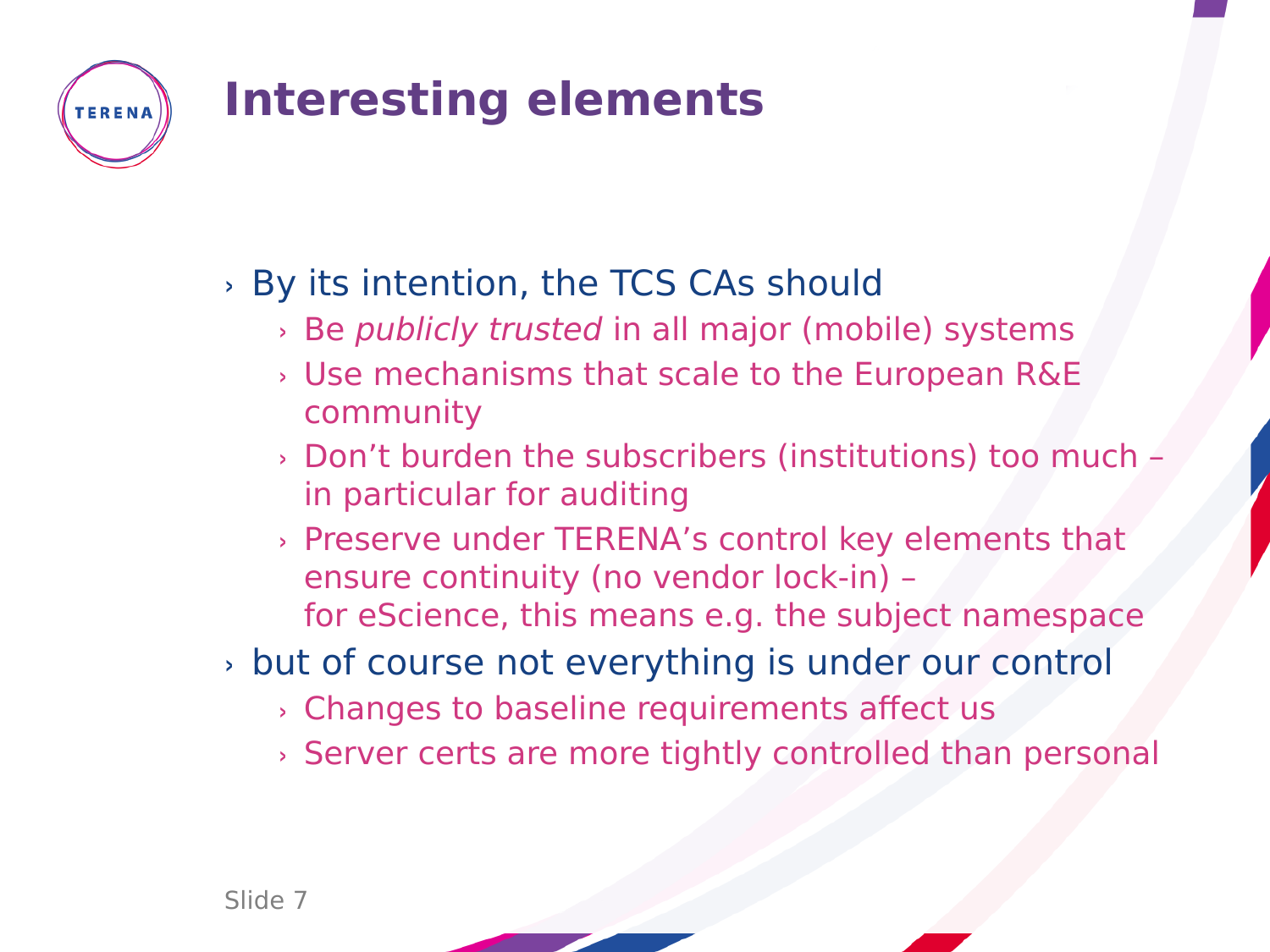

# Interesting elements
By its intention, the TCS CAs should
Be publicly trusted in all major (mobile) systems
Use mechanisms that scale to the European R&E community
Don’t burden the subscribers (institutions) too much – in particular for auditing
Preserve under TERENA’s control key elements that ensure continuity (no vendor lock-in) –
for eScience, this means e.g. the subject namespace
but of course not everything is under our control
Changes to baseline requirements affect us
Server certs are more tightly controlled than personal
Slide 7